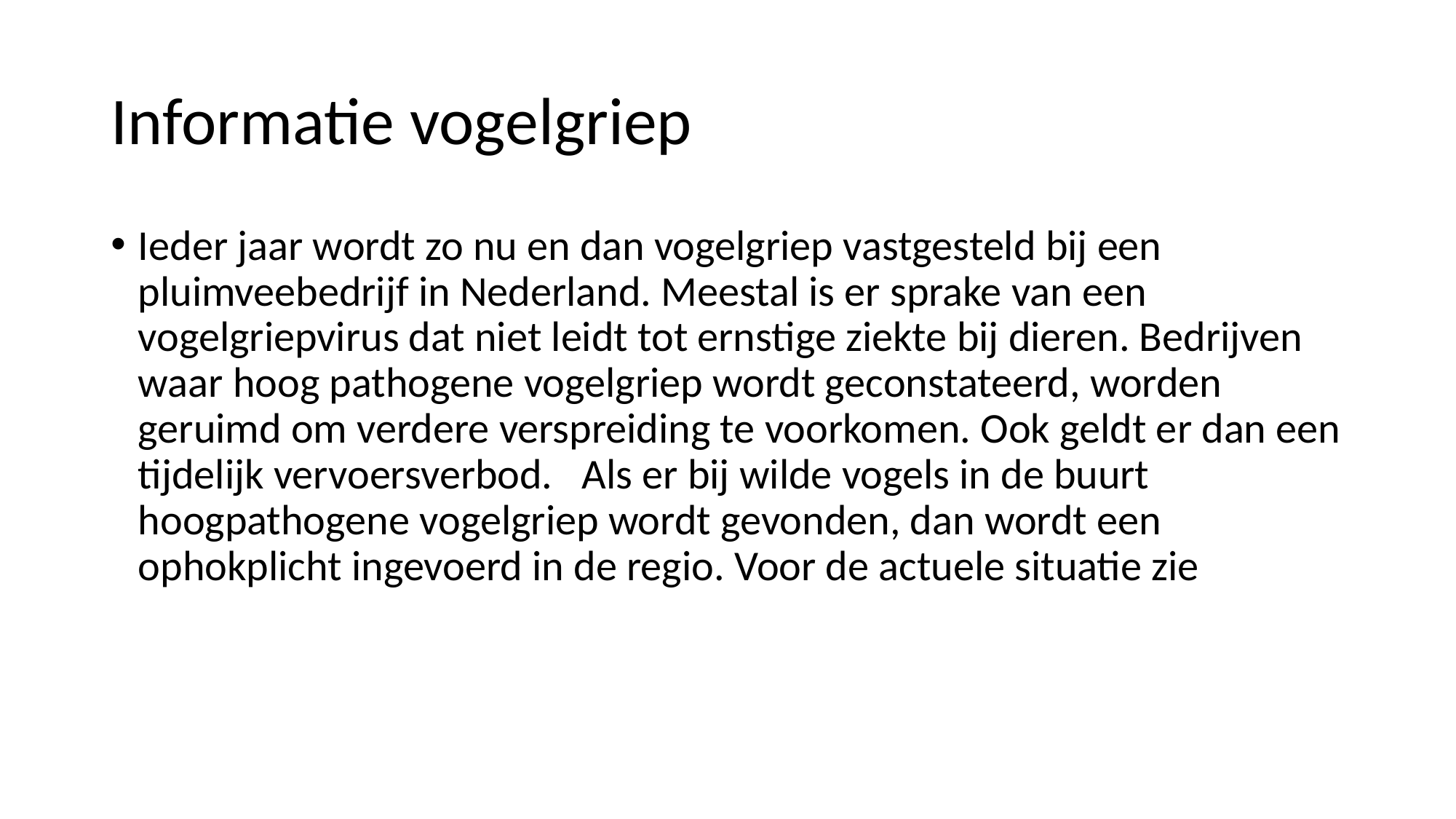

# Informatie vogelgriep
Ieder jaar wordt zo nu en dan vogelgriep vastgesteld bij een pluimveebedrijf in Nederland. Meestal is er sprake van een vogelgriepvirus dat niet leidt tot ernstige ziekte bij dieren. Bedrijven waar hoog pathogene vogelgriep wordt geconstateerd, worden geruimd om verdere verspreiding te voorkomen. Ook geldt er dan een tijdelijk vervoersverbod.   Als er bij wilde vogels in de buurt hoogpathogene vogelgriep wordt gevonden, dan wordt een ophokplicht ingevoerd in de regio. Voor de actuele situatie zie